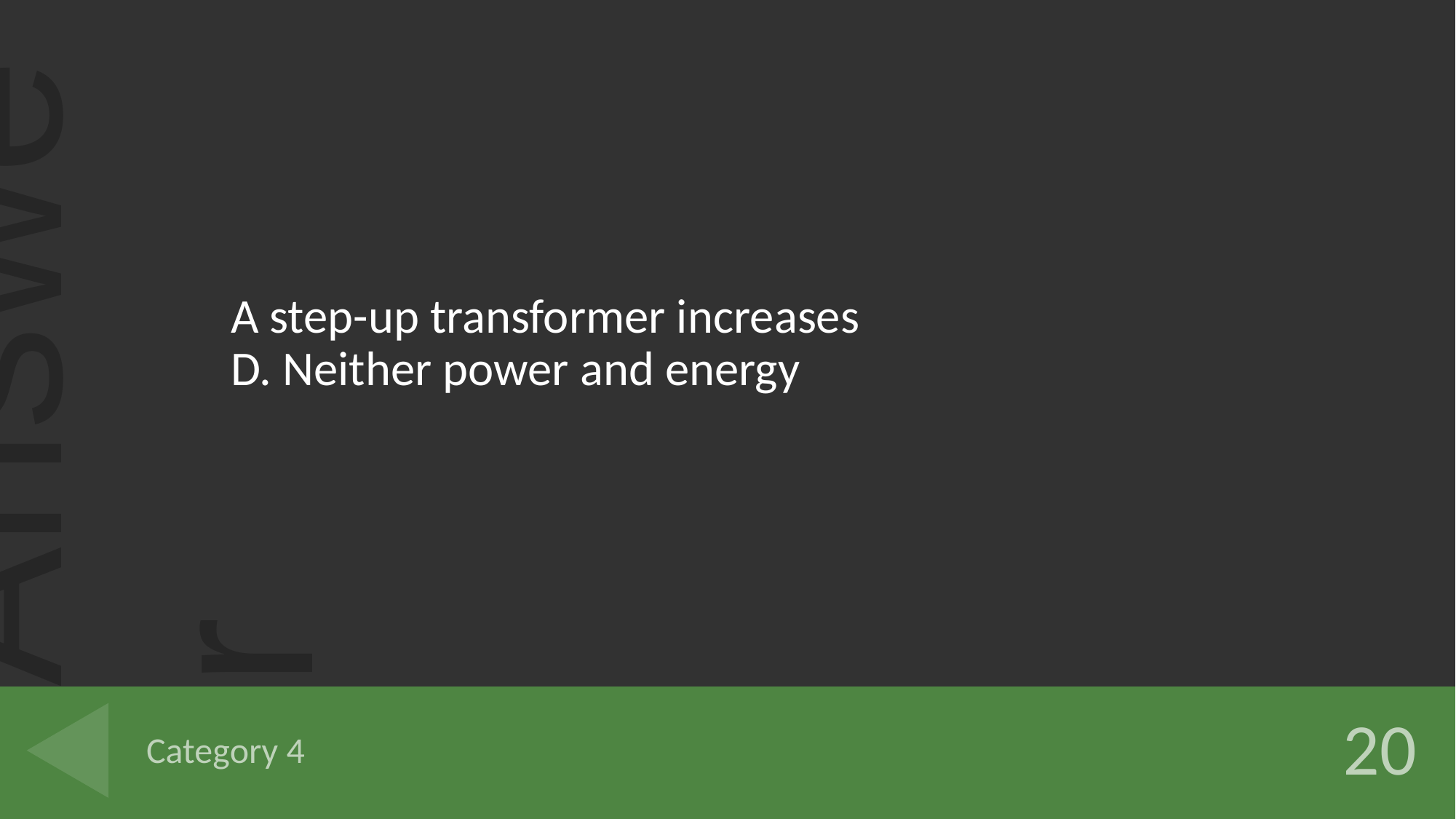

A step-up transformer increases
D. Neither power and energy
# Category 4
20